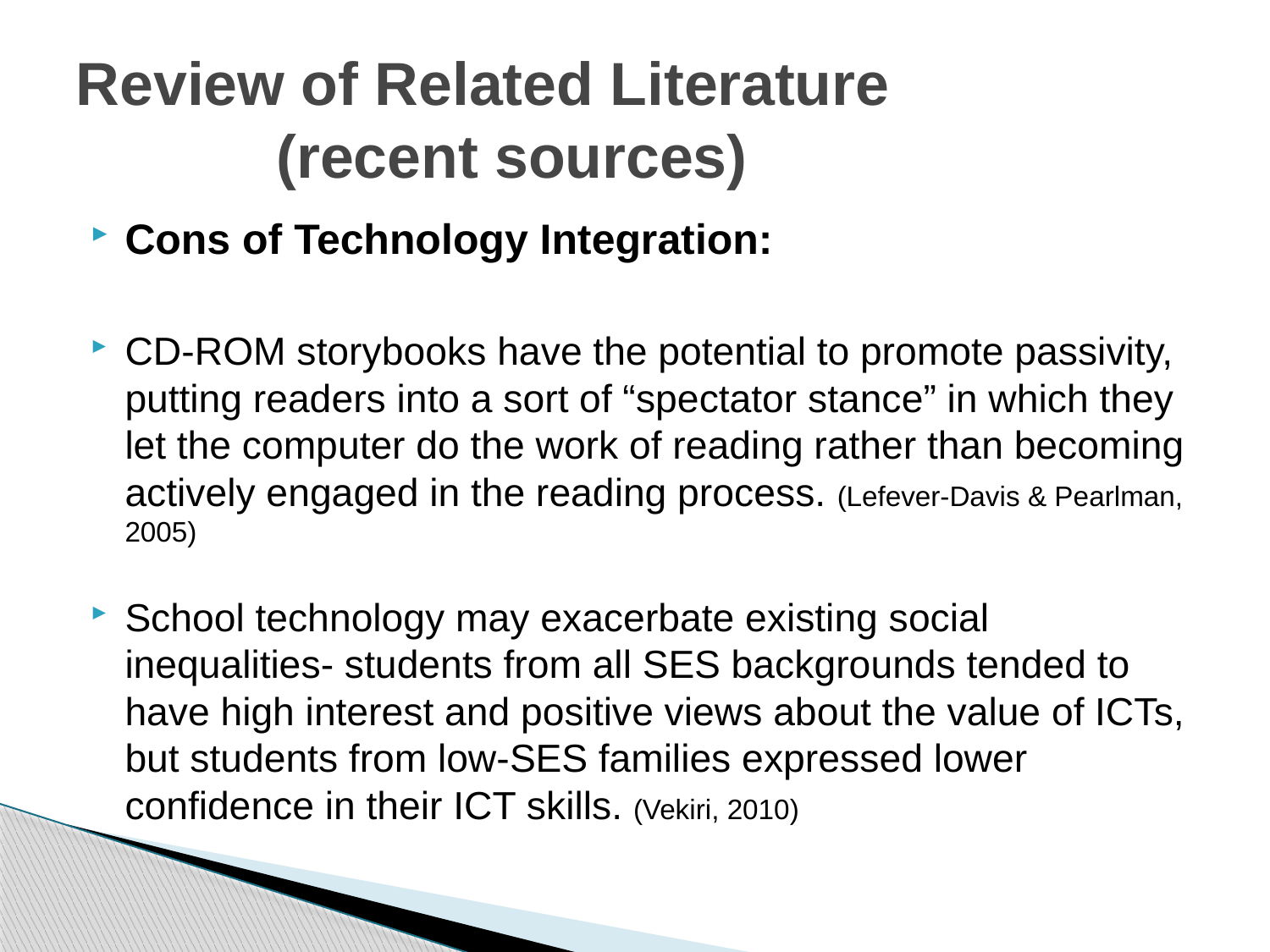

# Review of Related Literature (recent sources)
Cons of Technology Integration:

CD-ROM storybooks have the potential to promote passivity, putting readers into a sort of “spectator stance” in which they let the computer do the work of reading rather than becoming actively engaged in the reading process. (Lefever-Davis & Pearlman, 2005)

School technology may exacerbate existing social inequalities- students from all SES backgrounds tended to have high interest and positive views about the value of ICTs, but students from low-SES families expressed lower confidence in their ICT skills. (Vekiri, 2010)